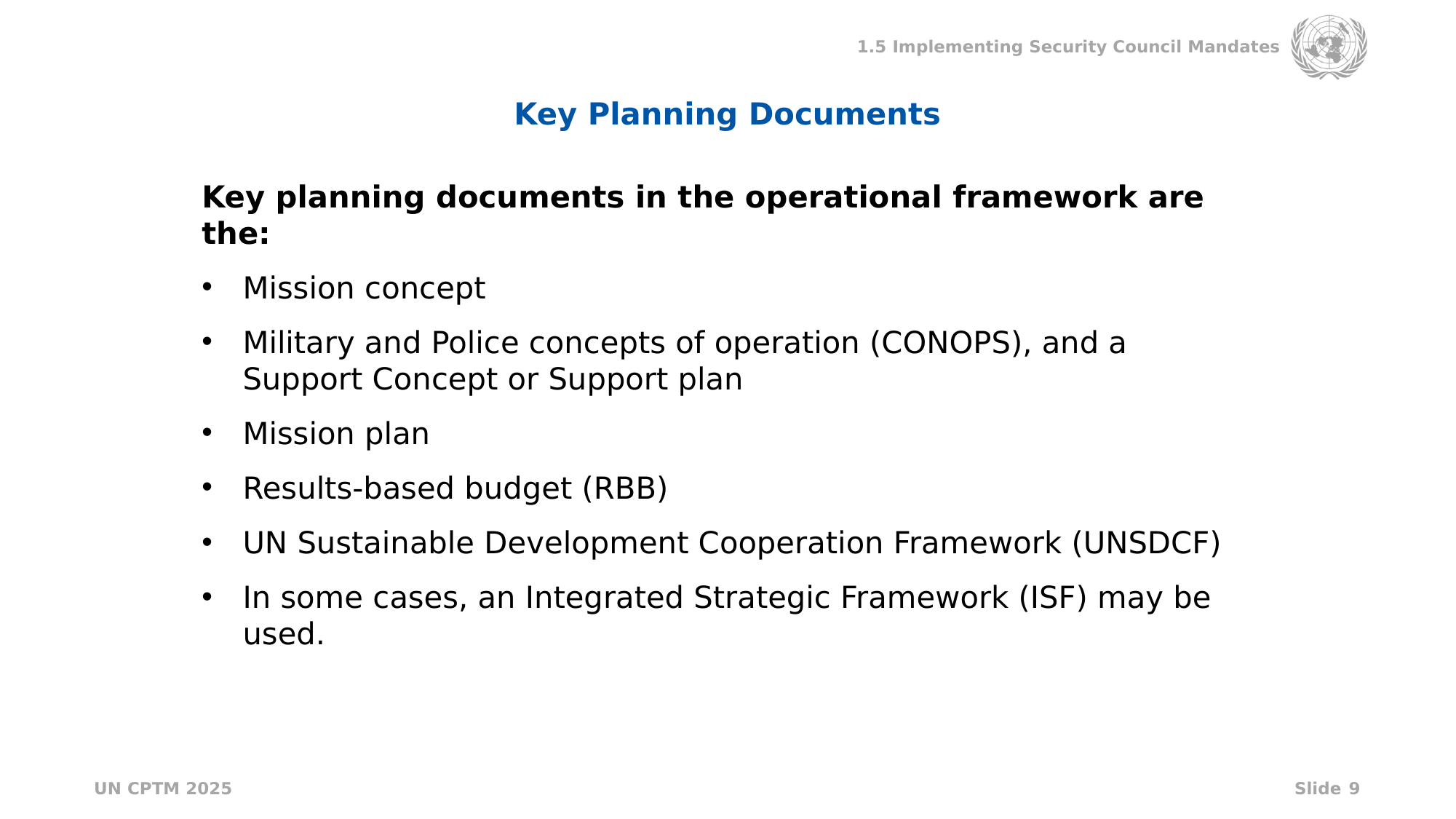

Key Planning Documents
Key planning documents in the operational framework are the:
Mission concept
Military and Police concepts of operation (CONOPS), and a Support Concept or Support plan
Mission plan
Results-based budget (RBB)
UN Sustainable Development Cooperation Framework (UNSDCF)
In some cases, an Integrated Strategic Framework (ISF) may be used.